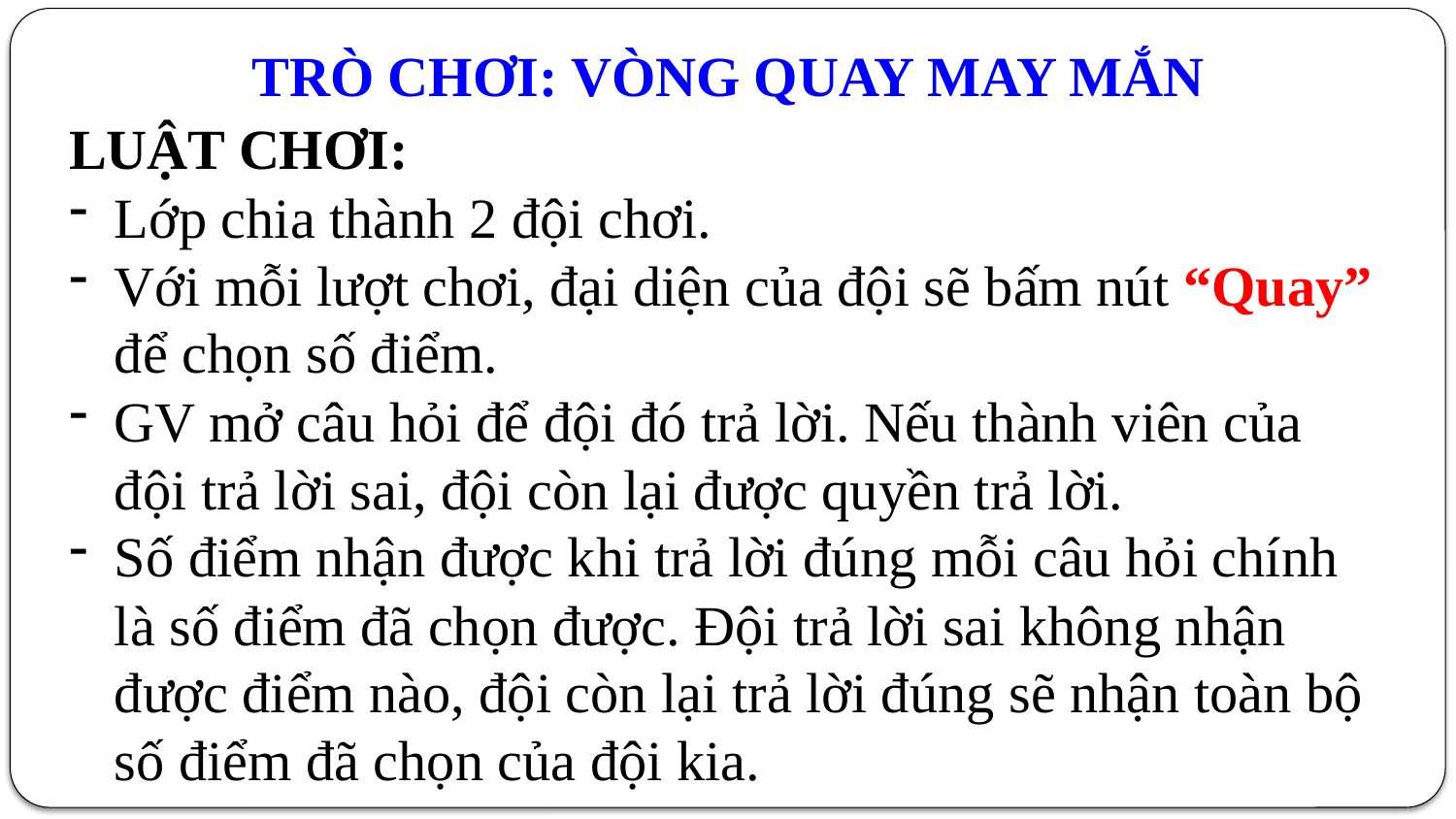

TRÒ CHƠI: VÒNG QUAY MAY MẮN
LUẬT CHƠI:
Lớp chia thành 2 đội chơi.
Với mỗi lượt chơi, đại diện của đội sẽ bấm nút “Quay” để chọn số điểm.
GV mở câu hỏi để đội đó trả lời. Nếu thành viên của đội trả lời sai, đội còn lại được quyền trả lời.
Số điểm nhận được khi trả lời đúng mỗi câu hỏi chính là số điểm đã chọn được. Đội trả lời sai không nhận được điểm nào, đội còn lại trả lời đúng sẽ nhận toàn bộ số điểm đã chọn của đội kia.